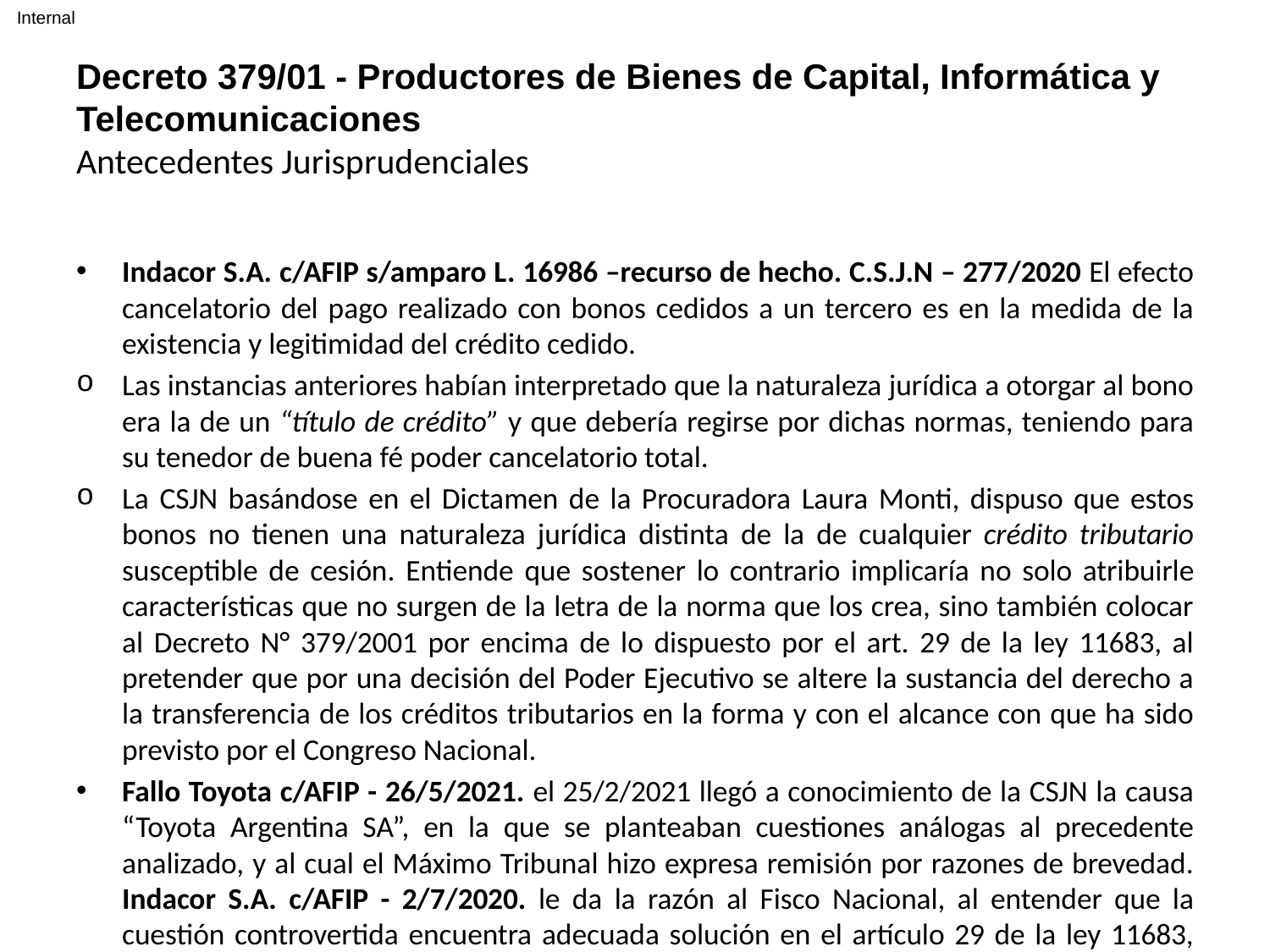

# Decreto 379/01 - Productores de Bienes de Capital, Informática y Telecomunicaciones Antecedentes Jurisprudenciales
Indacor S.A. c/AFIP s/amparo L. 16986 –recurso de hecho. C.S.J.N – 277/2020 El efecto cancelatorio del pago realizado con bonos cedidos a un tercero es en la medida de la existencia y legitimidad del crédito cedido.
Las instancias anteriores habían interpretado que la naturaleza jurídica a otorgar al bono era la de un “título de crédito” y que debería regirse por dichas normas, teniendo para su tenedor de buena fé poder cancelatorio total.
La CSJN basándose en el Dictamen de la Procuradora Laura Monti, dispuso que estos bonos no tienen una naturaleza jurídica distinta de la de cualquier crédito tributario susceptible de cesión. Entiende que sostener lo contrario implicaría no solo atribuirle características que no surgen de la letra de la norma que los crea, sino también colocar al Decreto N° 379/2001 por encima de lo dispuesto por el art. 29 de la ley 11683, al pretender que por una decisión del Poder Ejecutivo se altere la sustancia del derecho a la transferencia de los créditos tributarios en la forma y con el alcance con que ha sido previsto por el Congreso Nacional.
Fallo Toyota c/AFIP - 26/5/2021. el 25/2/2021 llegó a conocimiento de la CSJN la causa “Toyota Argentina SA”, en la que se planteaban cuestiones análogas al precedente analizado, y al cual el Máximo Tribunal hizo expresa remisión por razones de brevedad. Indacor S.A. c/AFIP - 2/7/2020. le da la razón al Fisco Nacional, al entender que la cuestión controvertida encuentra adecuada solución en el artículo 29 de la ley 11683, que condiciona